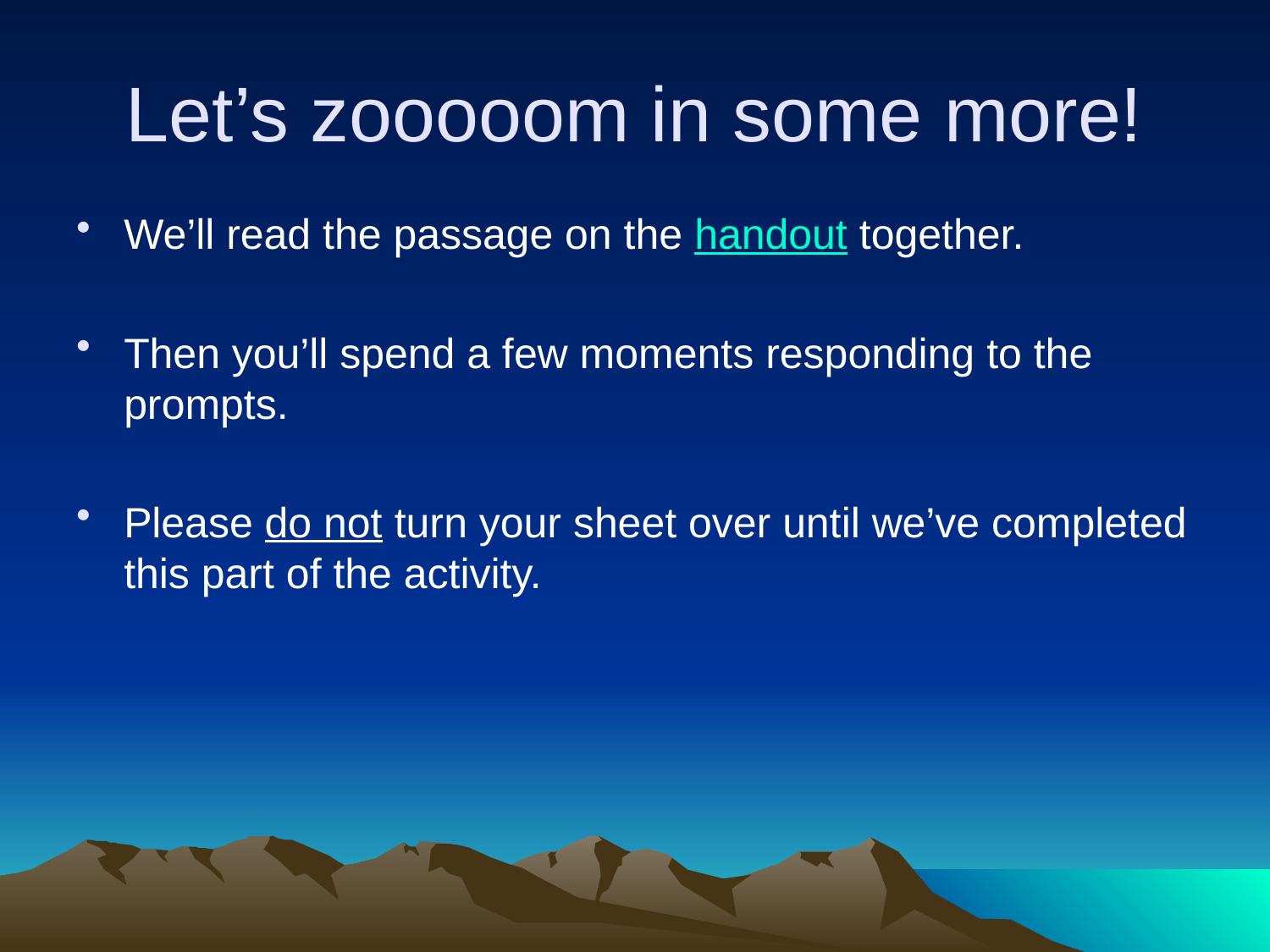

# Let’s zooooom in some more!
We’ll read the passage on the handout together.

Then you’ll spend a few moments responding to the prompts.

Please do not turn your sheet over until we’ve completed this part of the activity.